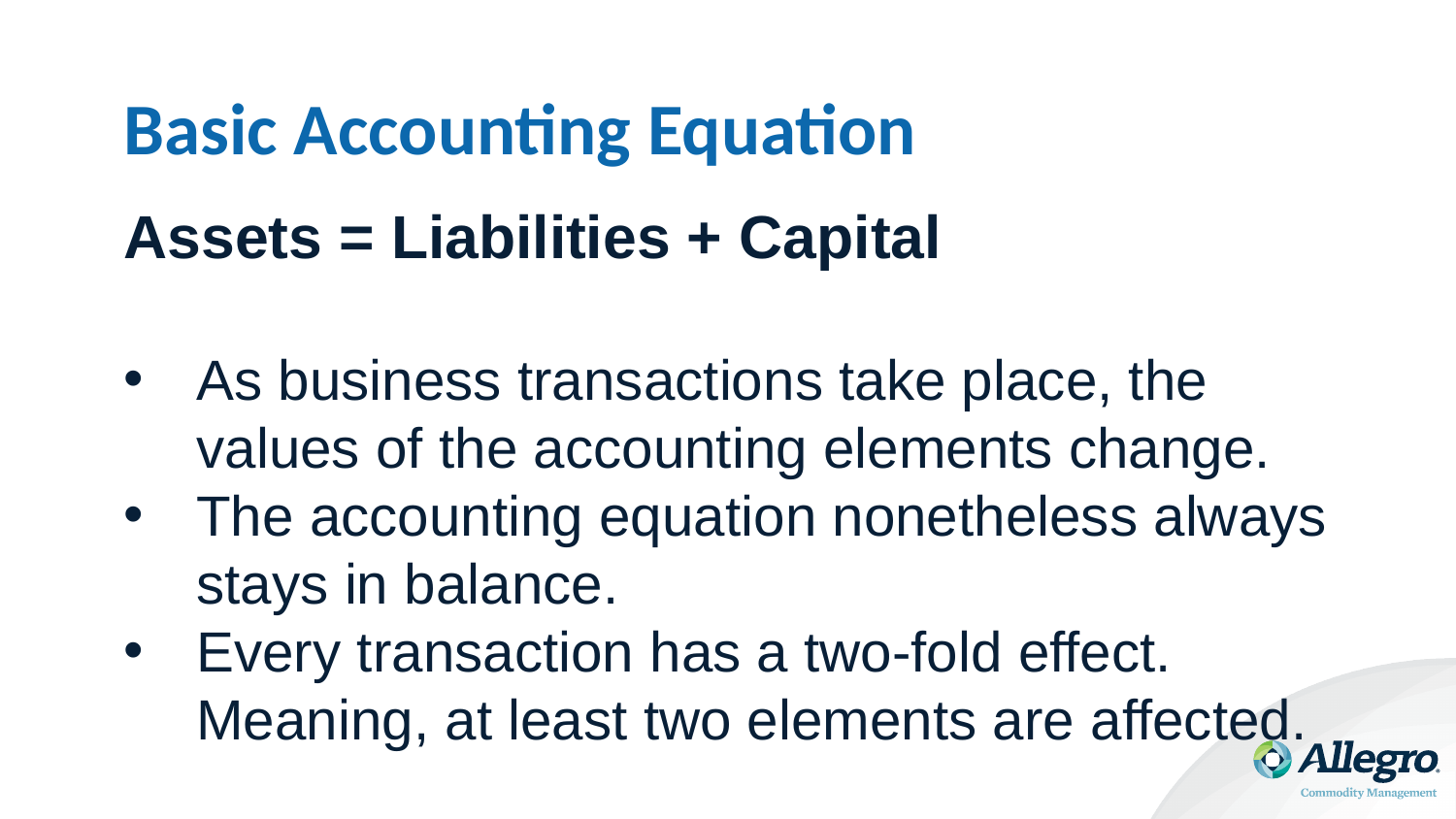

# Basic Accounting Equation
Assets = Liabilities + Capital

As business transactions take place, the values of the accounting elements change.
The accounting equation nonetheless always stays in balance.
Every transaction has a two-fold effect. Meaning, at least two elements are affected.